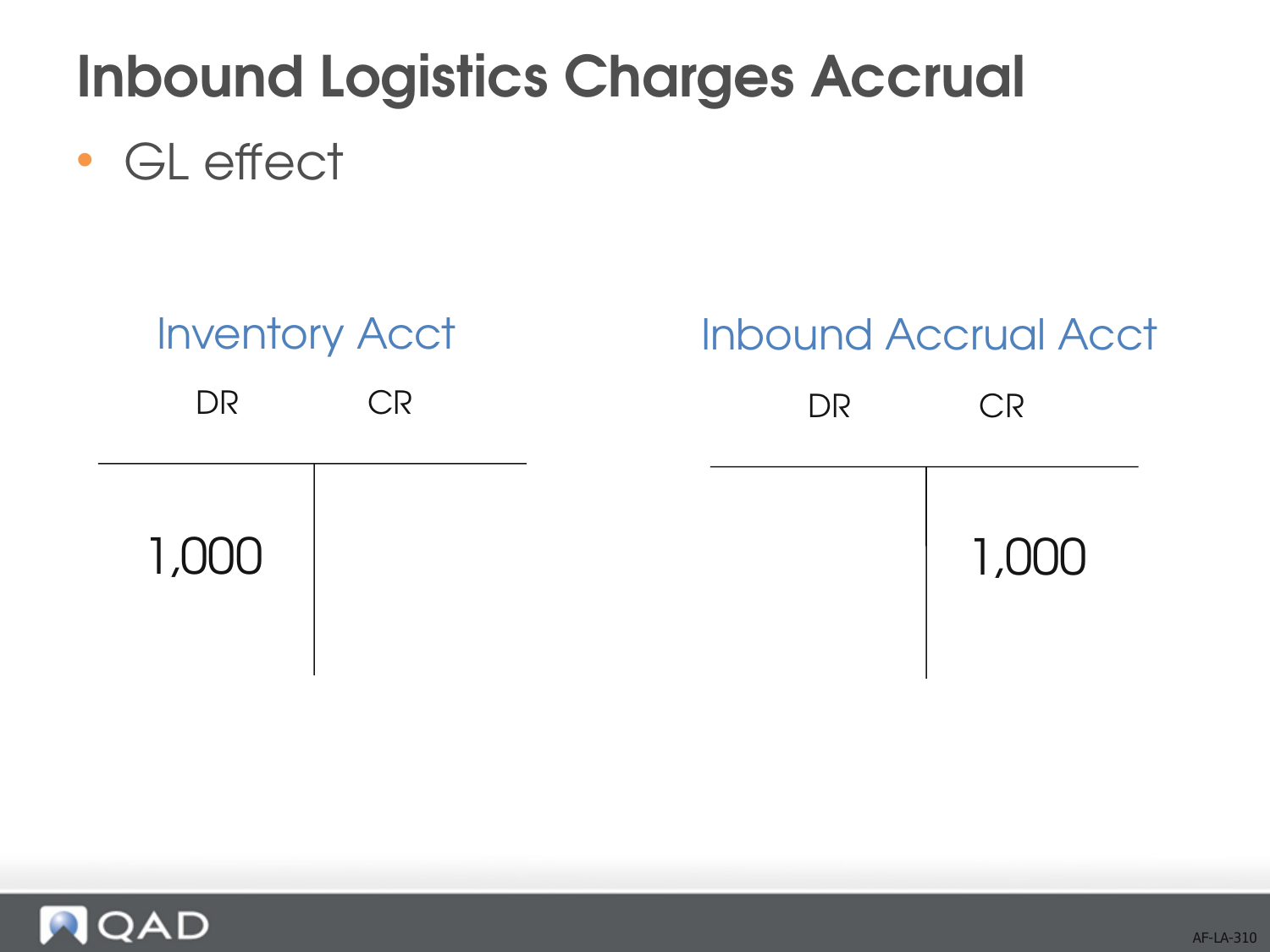

# Inbound Logistics Charges Accrual
GL effect
Inventory Acct
Inbound Accrual Acct
DR	     CR

DR	     CR

1,000
1,000
AF-LA-310